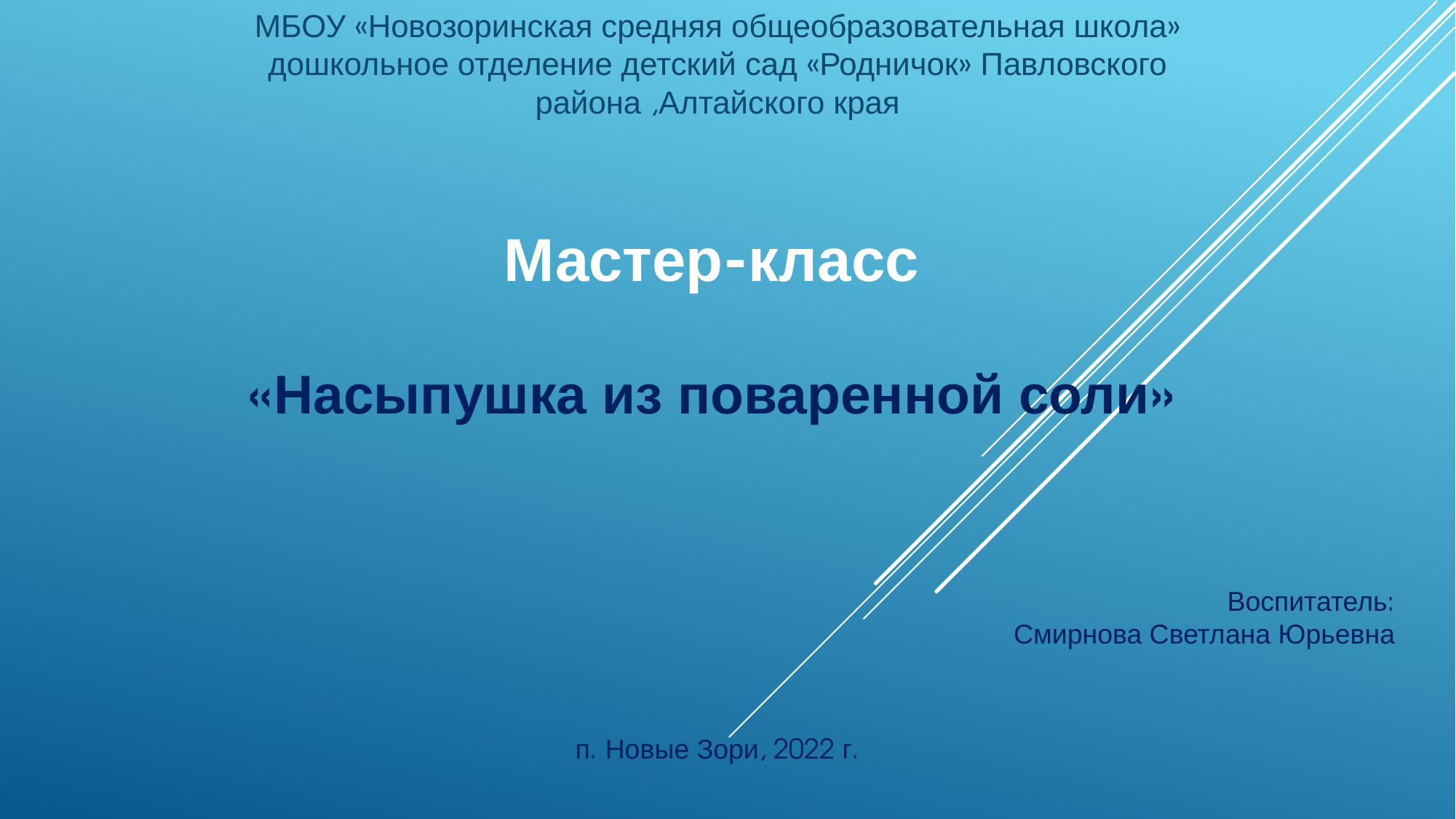

МБОУ «Новозоринская средняя общеобразовательная школа» дошкольное отделение детский сад «Родничок» Павловского района ,Алтайского края

Мастер-класс

«Насыпушка из поваренной соли»
Воспитатель:
Смирнова Светлана Юрьевна
п. Новые Зори, 2022 г.